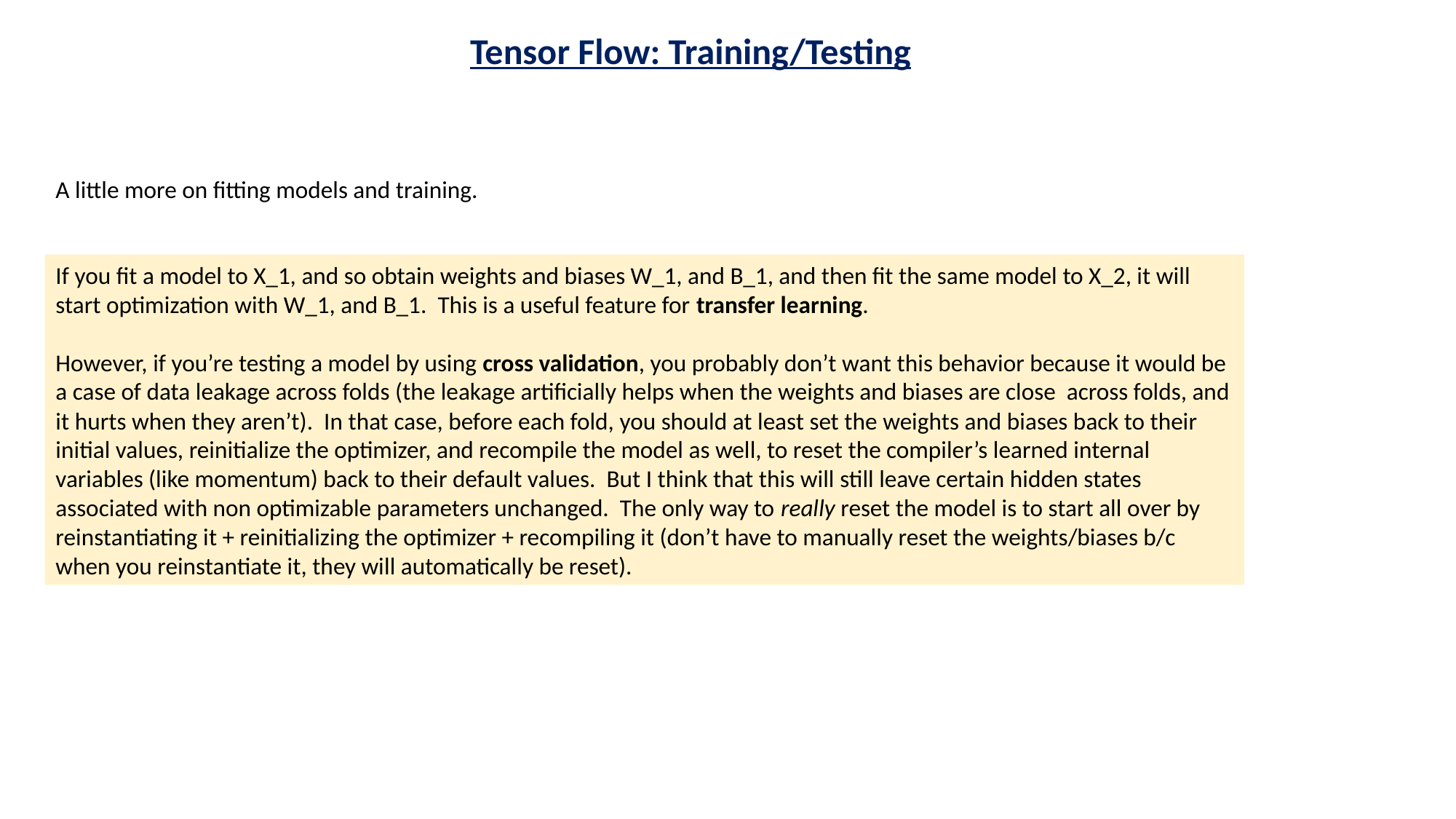

Tensor Flow: Training/Testing
A little more on fitting models and training.
If you fit a model to X_1, and so obtain weights and biases W_1, and B_1, and then fit the same model to X_2, it will start optimization with W_1, and B_1.  This is a useful feature for transfer learning.

However, if you’re testing a model by using cross validation, you probably don’t want this behavior because it would be a case of data leakage across folds (the leakage artificially helps when the weights and biases are close  across folds, and it hurts when they aren’t).  In that case, before each fold, you should at least set the weights and biases back to their initial values, reinitialize the optimizer, and recompile the model as well, to reset the compiler’s learned internal variables (like momentum) back to their default values.  But I think that this will still leave certain hidden states associated with non optimizable parameters unchanged.  The only way to really reset the model is to start all over by reinstantiating it + reinitializing the optimizer + recompiling it (don’t have to manually reset the weights/biases b/c when you reinstantiate it, they will automatically be reset).